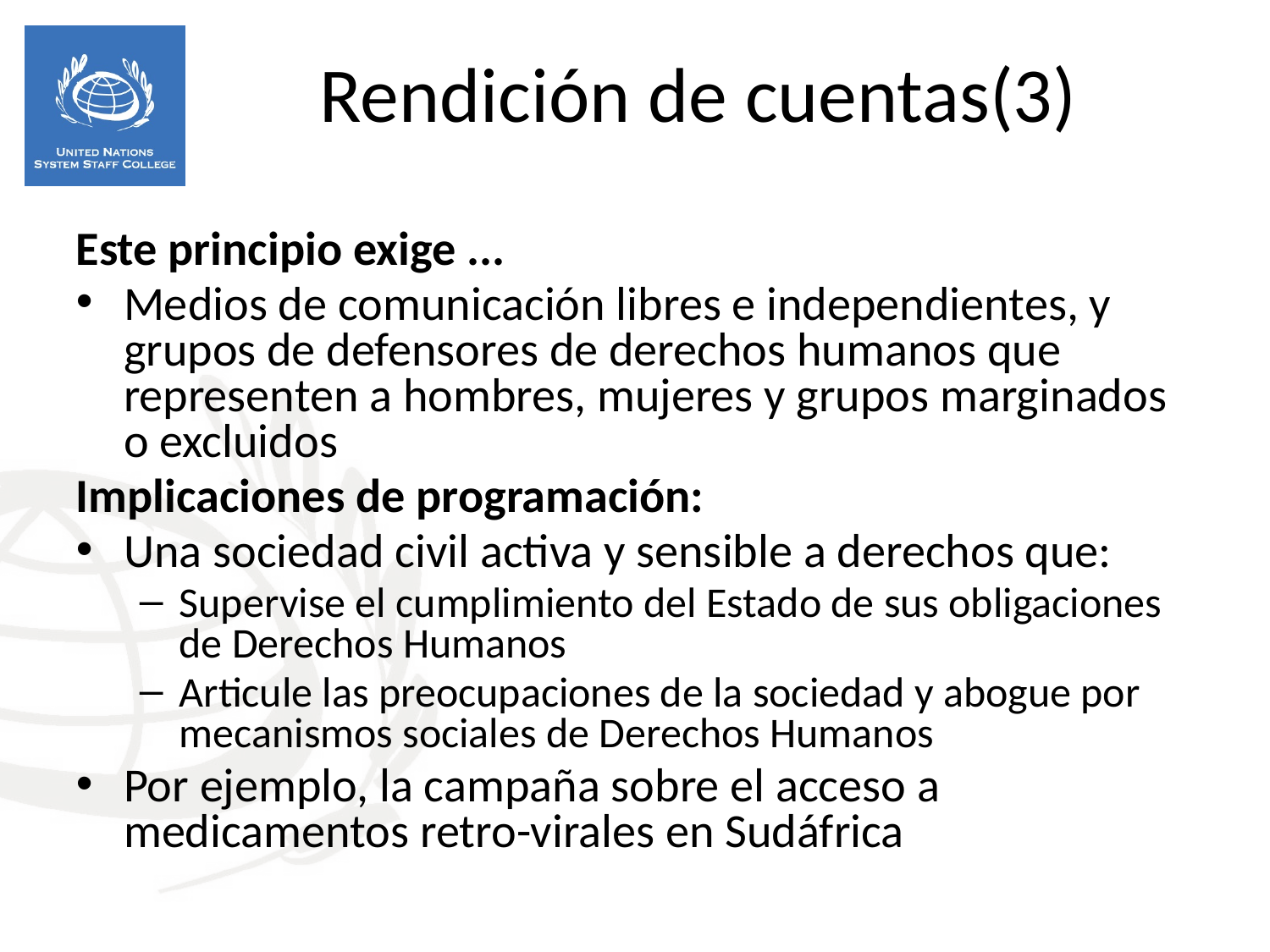

Rendición de cuentas(3)
Este principio exige ...
Medios de comunicación libres e independientes, y grupos de defensores de derechos humanos que representen a hombres, mujeres y grupos marginados o excluidos
Implicaciones de programación:
Una sociedad civil activa y sensible a derechos que:
Supervise el cumplimiento del Estado de sus obligaciones de Derechos Humanos
Articule las preocupaciones de la sociedad y abogue por mecanismos sociales de Derechos Humanos
Por ejemplo, la campaña sobre el acceso a medicamentos retro-virales en Sudáfrica